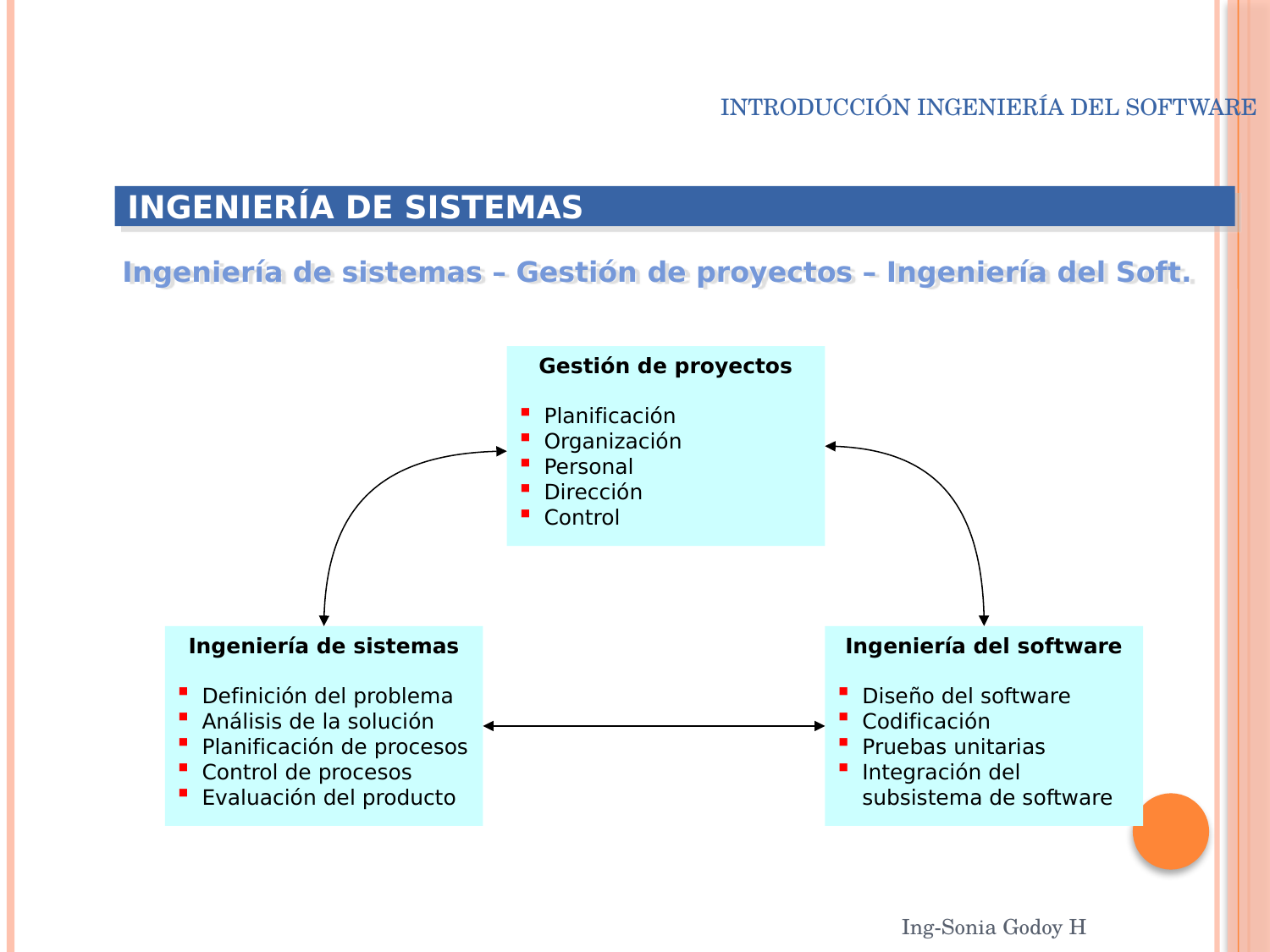

# Introducción Ingeniería del Software
INGENIERÍA DE SISTEMAS
Ingeniería de sistemas – Gestión de proyectos – Ingeniería del Soft.
Gestión de proyectos
Planificación
Organización
Personal
Dirección
Control
Ingeniería de sistemas
Definición del problema
Análisis de la solución
Planificación de procesos
Control de procesos
Evaluación del producto
Ingeniería del software
Diseño del software
Codificación
Pruebas unitarias
Integración del subsistema de software
Ing-Sonia Godoy H